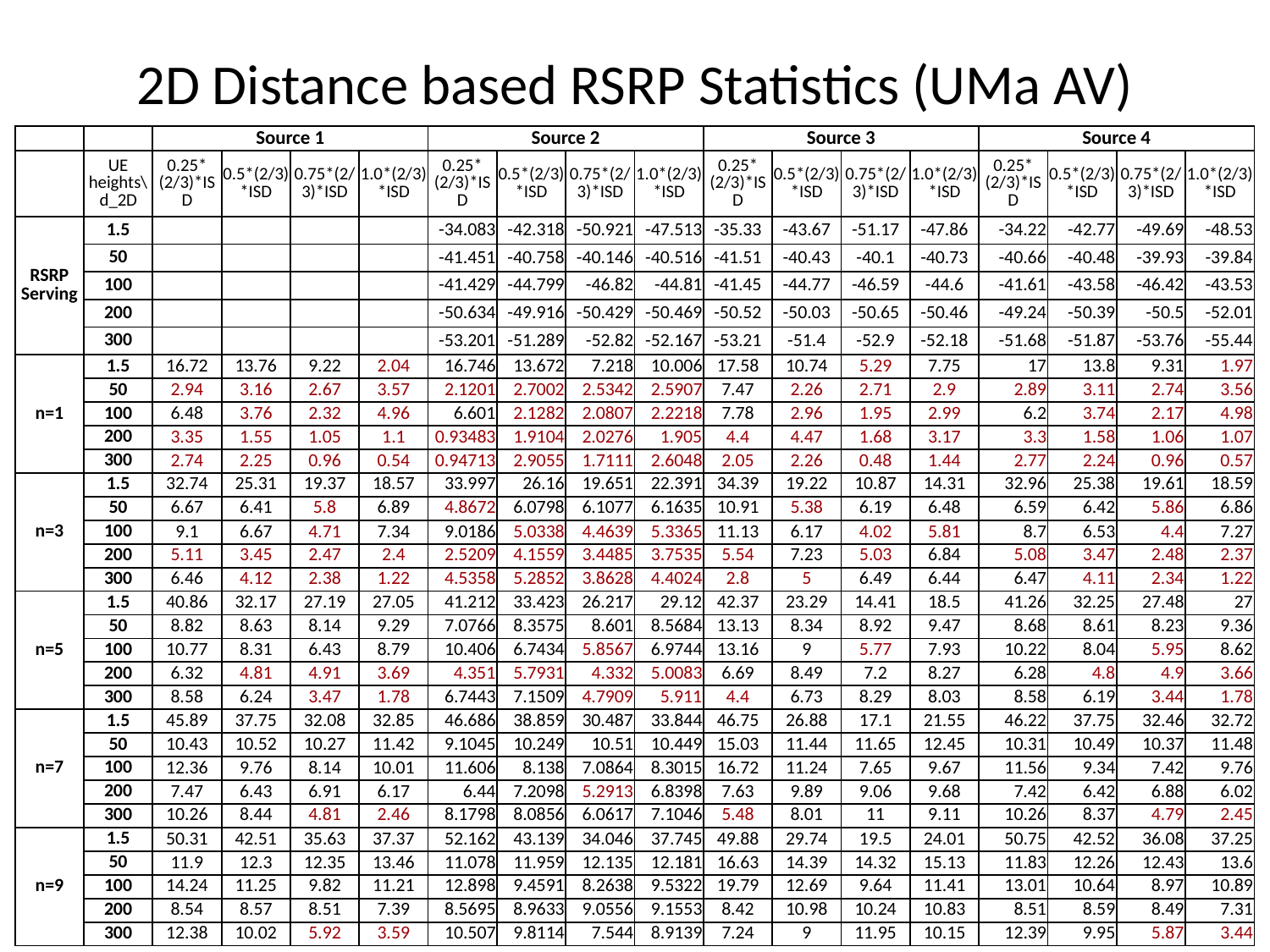

# 2D Distance based RSRP Statistics (UMa AV)
|  |  | Source 1 |  |  |  | Source 2 |  |  |  | Source 3 |  |  |  | Source 4 |  |  |  |
| --- | --- | --- | --- | --- | --- | --- | --- | --- | --- | --- | --- | --- | --- | --- | --- | --- | --- |
|  | UE heights\d\_2D | 0.25\* (2/3)\*ISD | 0.5\*(2/3)\*ISD | 0.75\*(2/3)\*ISD | 1.0\*(2/3)\*ISD | 0.25\* (2/3)\*ISD | 0.5\*(2/3)\*ISD | 0.75\*(2/3)\*ISD | 1.0\*(2/3)\*ISD | 0.25\* (2/3)\*ISD | 0.5\*(2/3)\*ISD | 0.75\*(2/3)\*ISD | 1.0\*(2/3)\*ISD | 0.25\* (2/3)\*ISD | 0.5\*(2/3)\*ISD | 0.75\*(2/3)\*ISD | 1.0\*(2/3)\*ISD |
| RSRP Serving | 1.5 |  |  |  |  | -34.083 | -42.318 | -50.921 | -47.513 | -35.33 | -43.67 | -51.17 | -47.86 | -34.22 | -42.77 | -49.69 | -48.53 |
|  | 50 |  |  |  |  | -41.451 | -40.758 | -40.146 | -40.516 | -41.51 | -40.43 | -40.1 | -40.73 | -40.66 | -40.48 | -39.93 | -39.84 |
|  | 100 |  |  |  |  | -41.429 | -44.799 | -46.82 | -44.81 | -41.45 | -44.77 | -46.59 | -44.6 | -41.61 | -43.58 | -46.42 | -43.53 |
|  | 200 |  |  |  |  | -50.634 | -49.916 | -50.429 | -50.469 | -50.52 | -50.03 | -50.65 | -50.46 | -49.24 | -50.39 | -50.5 | -52.01 |
|  | 300 |  |  |  |  | -53.201 | -51.289 | -52.82 | -52.167 | -53.21 | -51.4 | -52.9 | -52.18 | -51.68 | -51.87 | -53.76 | -55.44 |
| n=1 | 1.5 | 16.72 | 13.76 | 9.22 | 2.04 | 16.746 | 13.672 | 7.218 | 10.006 | 17.58 | 10.74 | 5.29 | 7.75 | 17 | 13.8 | 9.31 | 1.97 |
|  | 50 | 2.94 | 3.16 | 2.67 | 3.57 | 2.1201 | 2.7002 | 2.5342 | 2.5907 | 7.47 | 2.26 | 2.71 | 2.9 | 2.89 | 3.11 | 2.74 | 3.56 |
|  | 100 | 6.48 | 3.76 | 2.32 | 4.96 | 6.601 | 2.1282 | 2.0807 | 2.2218 | 7.78 | 2.96 | 1.95 | 2.99 | 6.2 | 3.74 | 2.17 | 4.98 |
|  | 200 | 3.35 | 1.55 | 1.05 | 1.1 | 0.93483 | 1.9104 | 2.0276 | 1.905 | 4.4 | 4.47 | 1.68 | 3.17 | 3.3 | 1.58 | 1.06 | 1.07 |
|  | 300 | 2.74 | 2.25 | 0.96 | 0.54 | 0.94713 | 2.9055 | 1.7111 | 2.6048 | 2.05 | 2.26 | 0.48 | 1.44 | 2.77 | 2.24 | 0.96 | 0.57 |
| n=3 | 1.5 | 32.74 | 25.31 | 19.37 | 18.57 | 33.997 | 26.16 | 19.651 | 22.391 | 34.39 | 19.22 | 10.87 | 14.31 | 32.96 | 25.38 | 19.61 | 18.59 |
|  | 50 | 6.67 | 6.41 | 5.8 | 6.89 | 4.8672 | 6.0798 | 6.1077 | 6.1635 | 10.91 | 5.38 | 6.19 | 6.48 | 6.59 | 6.42 | 5.86 | 6.86 |
|  | 100 | 9.1 | 6.67 | 4.71 | 7.34 | 9.0186 | 5.0338 | 4.4639 | 5.3365 | 11.13 | 6.17 | 4.02 | 5.81 | 8.7 | 6.53 | 4.4 | 7.27 |
|  | 200 | 5.11 | 3.45 | 2.47 | 2.4 | 2.5209 | 4.1559 | 3.4485 | 3.7535 | 5.54 | 7.23 | 5.03 | 6.84 | 5.08 | 3.47 | 2.48 | 2.37 |
|  | 300 | 6.46 | 4.12 | 2.38 | 1.22 | 4.5358 | 5.2852 | 3.8628 | 4.4024 | 2.8 | 5 | 6.49 | 6.44 | 6.47 | 4.11 | 2.34 | 1.22 |
| n=5 | 1.5 | 40.86 | 32.17 | 27.19 | 27.05 | 41.212 | 33.423 | 26.217 | 29.12 | 42.37 | 23.29 | 14.41 | 18.5 | 41.26 | 32.25 | 27.48 | 27 |
|  | 50 | 8.82 | 8.63 | 8.14 | 9.29 | 7.0766 | 8.3575 | 8.601 | 8.5684 | 13.13 | 8.34 | 8.92 | 9.47 | 8.68 | 8.61 | 8.23 | 9.36 |
|  | 100 | 10.77 | 8.31 | 6.43 | 8.79 | 10.406 | 6.7434 | 5.8567 | 6.9744 | 13.16 | 9 | 5.77 | 7.93 | 10.22 | 8.04 | 5.95 | 8.62 |
|  | 200 | 6.32 | 4.81 | 4.91 | 3.69 | 4.351 | 5.7931 | 4.332 | 5.0083 | 6.69 | 8.49 | 7.2 | 8.27 | 6.28 | 4.8 | 4.9 | 3.66 |
|  | 300 | 8.58 | 6.24 | 3.47 | 1.78 | 6.7443 | 7.1509 | 4.7909 | 5.911 | 4.4 | 6.73 | 8.29 | 8.03 | 8.58 | 6.19 | 3.44 | 1.78 |
| n=7 | 1.5 | 45.89 | 37.75 | 32.08 | 32.85 | 46.686 | 38.859 | 30.487 | 33.844 | 46.75 | 26.88 | 17.1 | 21.55 | 46.22 | 37.75 | 32.46 | 32.72 |
|  | 50 | 10.43 | 10.52 | 10.27 | 11.42 | 9.1045 | 10.249 | 10.51 | 10.449 | 15.03 | 11.44 | 11.65 | 12.45 | 10.31 | 10.49 | 10.37 | 11.48 |
|  | 100 | 12.36 | 9.76 | 8.14 | 10.01 | 11.606 | 8.138 | 7.0864 | 8.3015 | 16.72 | 11.24 | 7.65 | 9.67 | 11.56 | 9.34 | 7.42 | 9.76 |
|  | 200 | 7.47 | 6.43 | 6.91 | 6.17 | 6.44 | 7.2098 | 5.2913 | 6.8398 | 7.63 | 9.89 | 9.06 | 9.68 | 7.42 | 6.42 | 6.88 | 6.02 |
|  | 300 | 10.26 | 8.44 | 4.81 | 2.46 | 8.1798 | 8.0856 | 6.0617 | 7.1046 | 5.48 | 8.01 | 11 | 9.11 | 10.26 | 8.37 | 4.79 | 2.45 |
| n=9 | 1.5 | 50.31 | 42.51 | 35.63 | 37.37 | 52.162 | 43.139 | 34.046 | 37.745 | 49.88 | 29.74 | 19.5 | 24.01 | 50.75 | 42.52 | 36.08 | 37.25 |
|  | 50 | 11.9 | 12.3 | 12.35 | 13.46 | 11.078 | 11.959 | 12.135 | 12.181 | 16.63 | 14.39 | 14.32 | 15.13 | 11.83 | 12.26 | 12.43 | 13.6 |
|  | 100 | 14.24 | 11.25 | 9.82 | 11.21 | 12.898 | 9.4591 | 8.2638 | 9.5322 | 19.79 | 12.69 | 9.64 | 11.41 | 13.01 | 10.64 | 8.97 | 10.89 |
|  | 200 | 8.54 | 8.57 | 8.51 | 7.39 | 8.5695 | 8.9633 | 9.0556 | 9.1553 | 8.42 | 10.98 | 10.24 | 10.83 | 8.51 | 8.59 | 8.49 | 7.31 |
|  | 300 | 12.38 | 10.02 | 5.92 | 3.59 | 10.507 | 9.8114 | 7.544 | 8.9139 | 7.24 | 9 | 11.95 | 10.15 | 12.39 | 9.95 | 5.87 | 3.44 |